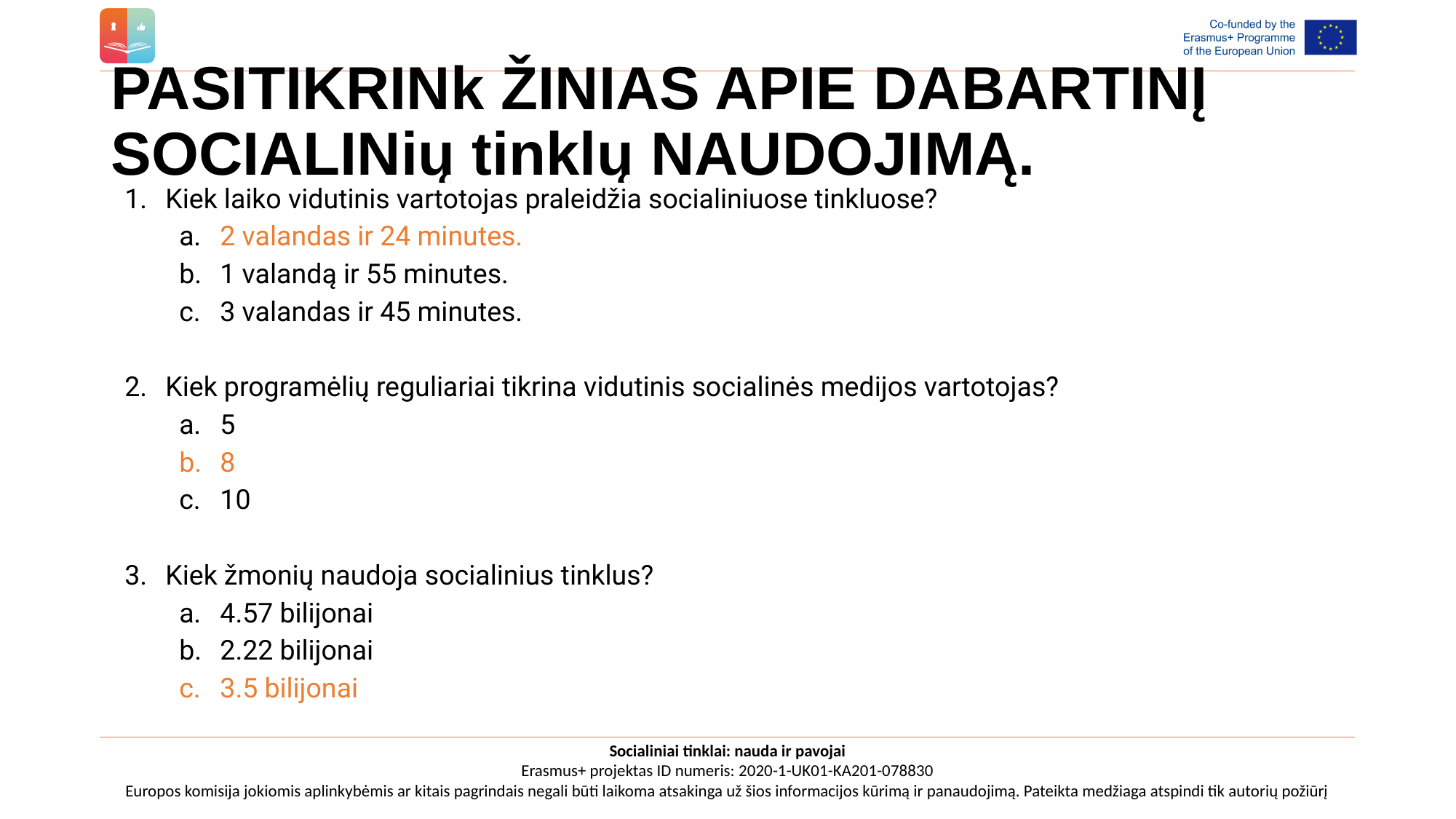

# PASITIKRINk ŽINIAS APIE DABARTINĮ SOCIALINių tinklų NAUDOJIMĄ.
Kiek laiko vidutinis vartotojas praleidžia socialiniuose tinkluose?
2 valandas ir 24 minutes.
1 valandą ir 55 minutes.
3 valandas ir 45 minutes.
Kiek programėlių reguliariai tikrina vidutinis socialinės medijos vartotojas?
5
8
10
Kiek žmonių naudoja socialinius tinklus?
4.57 bilijonai
2.22 bilijonai
3.5 bilijonai

Socialiniai tinklai: nauda ir pavojai
Erasmus+ projektas ID numeris: 2020-1-UK01-KA201-078830
Europos komisija jokiomis aplinkybėmis ar kitais pagrindais negali būti laikoma atsakinga už šios informacijos kūrimą ir panaudojimą. Pateikta medžiaga atspindi tik autorių požiūrį